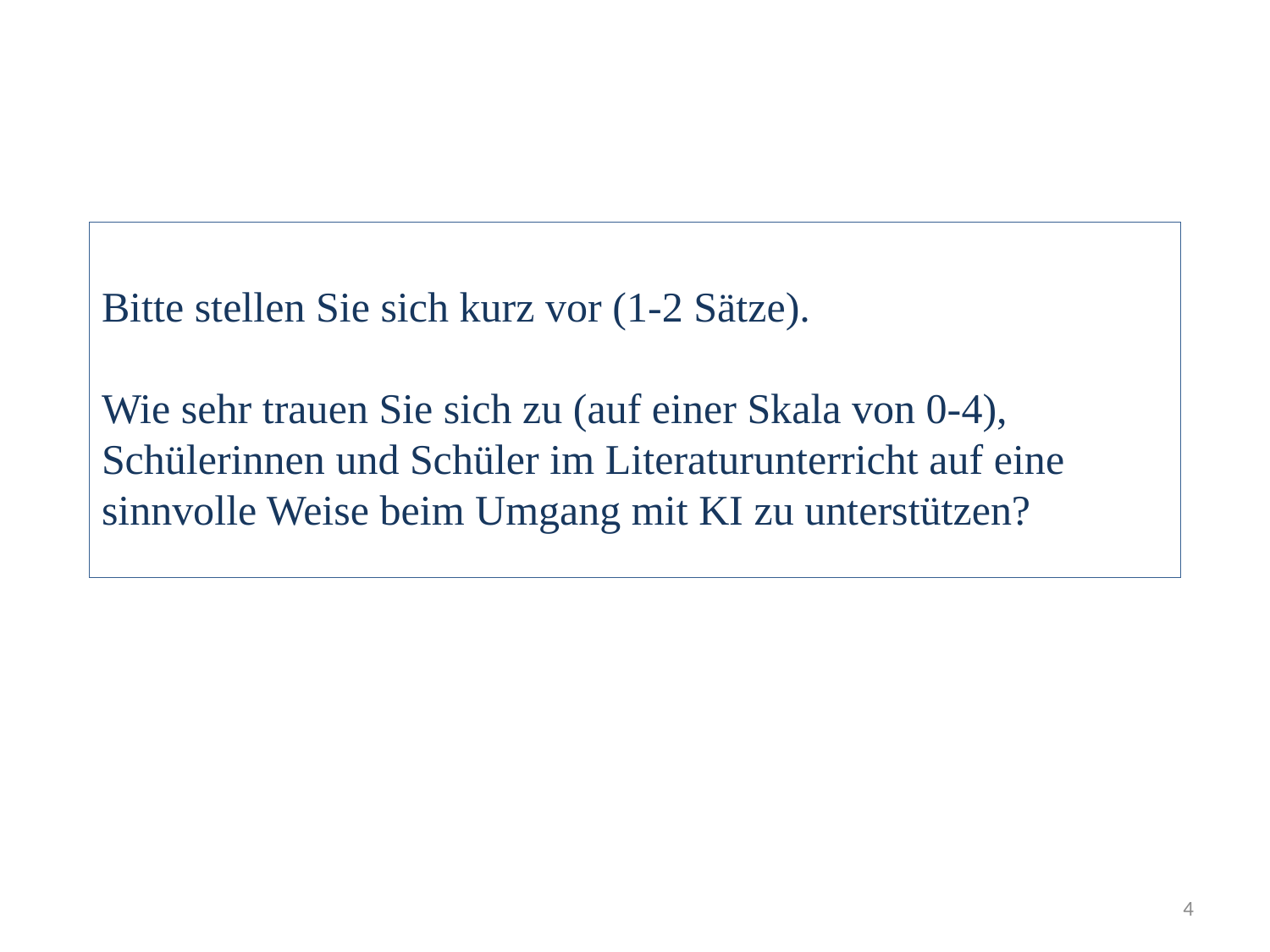

Bitte stellen Sie sich kurz vor (1-2 Sätze).

Wie sehr trauen Sie sich zu (auf einer Skala von 0-4), Schülerinnen und Schüler im Literaturunterricht auf eine sinnvolle Weise beim Umgang mit KI zu unterstützen?

4